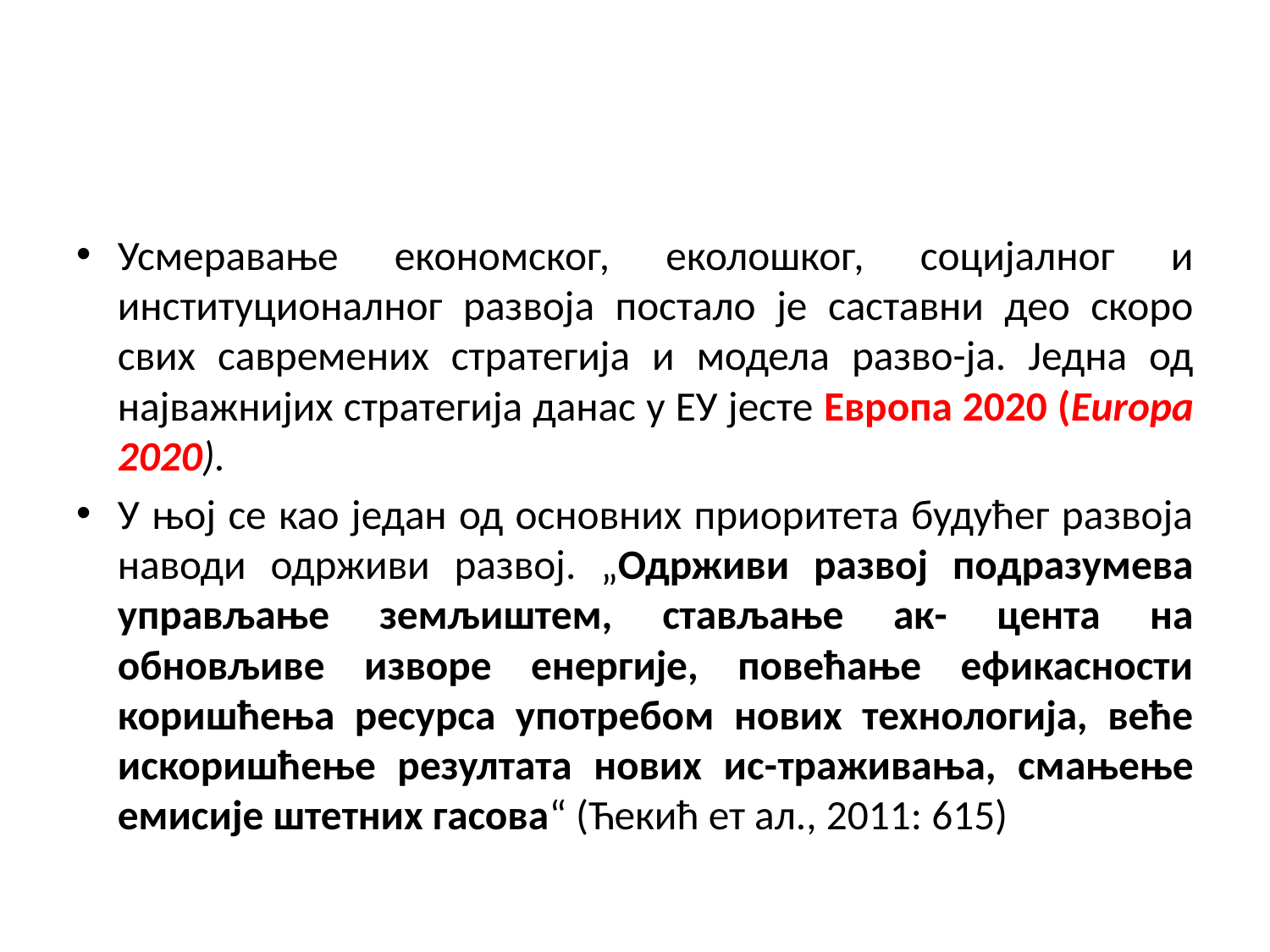

#
Усмеравање економског, еколошког, социјалног и институционалног развоја постало је саставни део скоро свих савремених стратегија и модела разво-ја. Једна од најважнијих стратегија данас у ЕУ јесте Европа 2020 (Еuropa 2020).
У њој се као један од основних приоритета будућег развоја наводи одрживи развој. „Одрживи развој подразумева управљање земљиштем, стављање ак- цента на обновљиве изворе енергије, повећање ефикасности коришћења ресурса употребом нових технологија, веће искоришћење резултата нових ис-траживања, смањење емисије штетних гасова“ (Ћекић ет ал., 2011: 615)